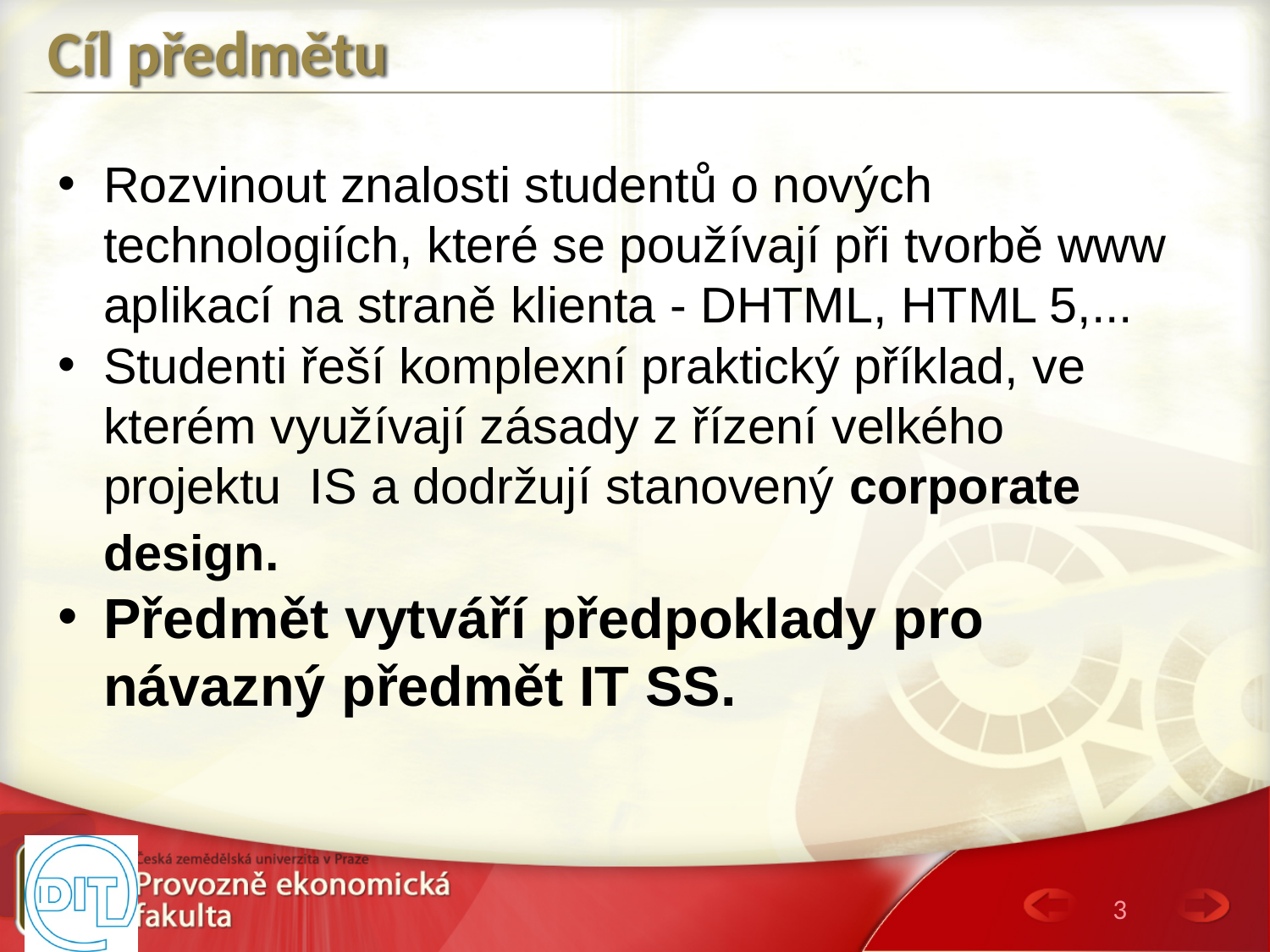

# Cíl předmětu
Rozvinout znalosti studentů o nových technologiích, které se používají při tvorbě www  aplikací na straně klienta - DHTML, HTML 5,...
Studenti řeší komplexní praktický příklad, ve kterém využívají zásady z řízení velkého projektu  IS a dodržují stanovený corporate design.
Předmět vytváří předpoklady pro návazný předmět IT SS.